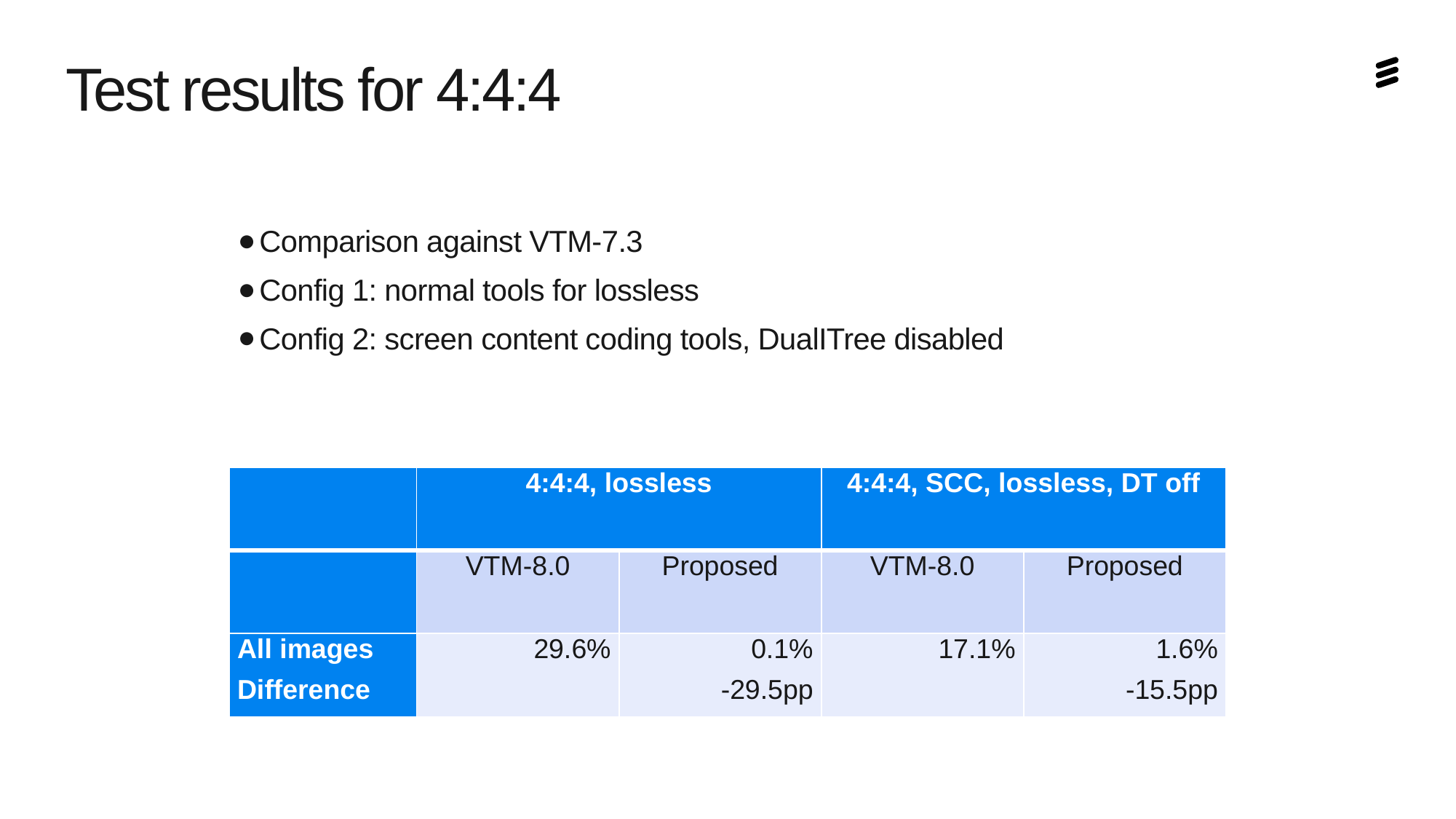

# Test results for 4:4:4
Comparison against VTM-7.3
Config 1: normal tools for lossless
Config 2: screen content coding tools, DualITree disabled
|  | 4:4:4, lossless |  | 4:4:4, SCC, lossless, DT off |  |
| --- | --- | --- | --- | --- |
|  | VTM-8.0 | Proposed | VTM-8.0 | Proposed |
| All images Difference | 29.6% | 0.1% -29.5pp | 17.1% | 1.6% -15.5pp |